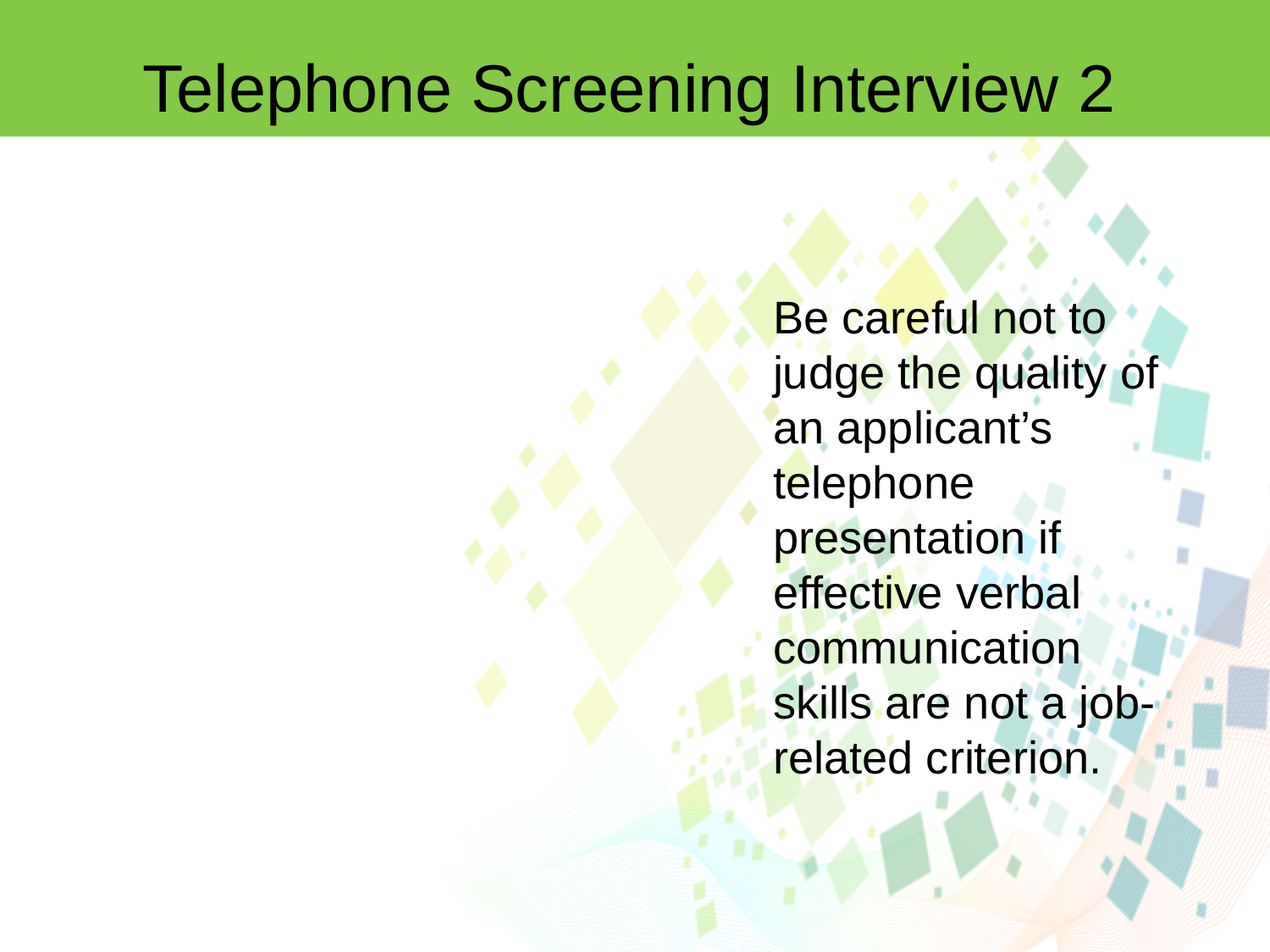

Telephone Screening Interview 2
Be careful not to judge the quality of an applicant’s telephone presentation if
effective verbal communication skills are not a job-related criterion.